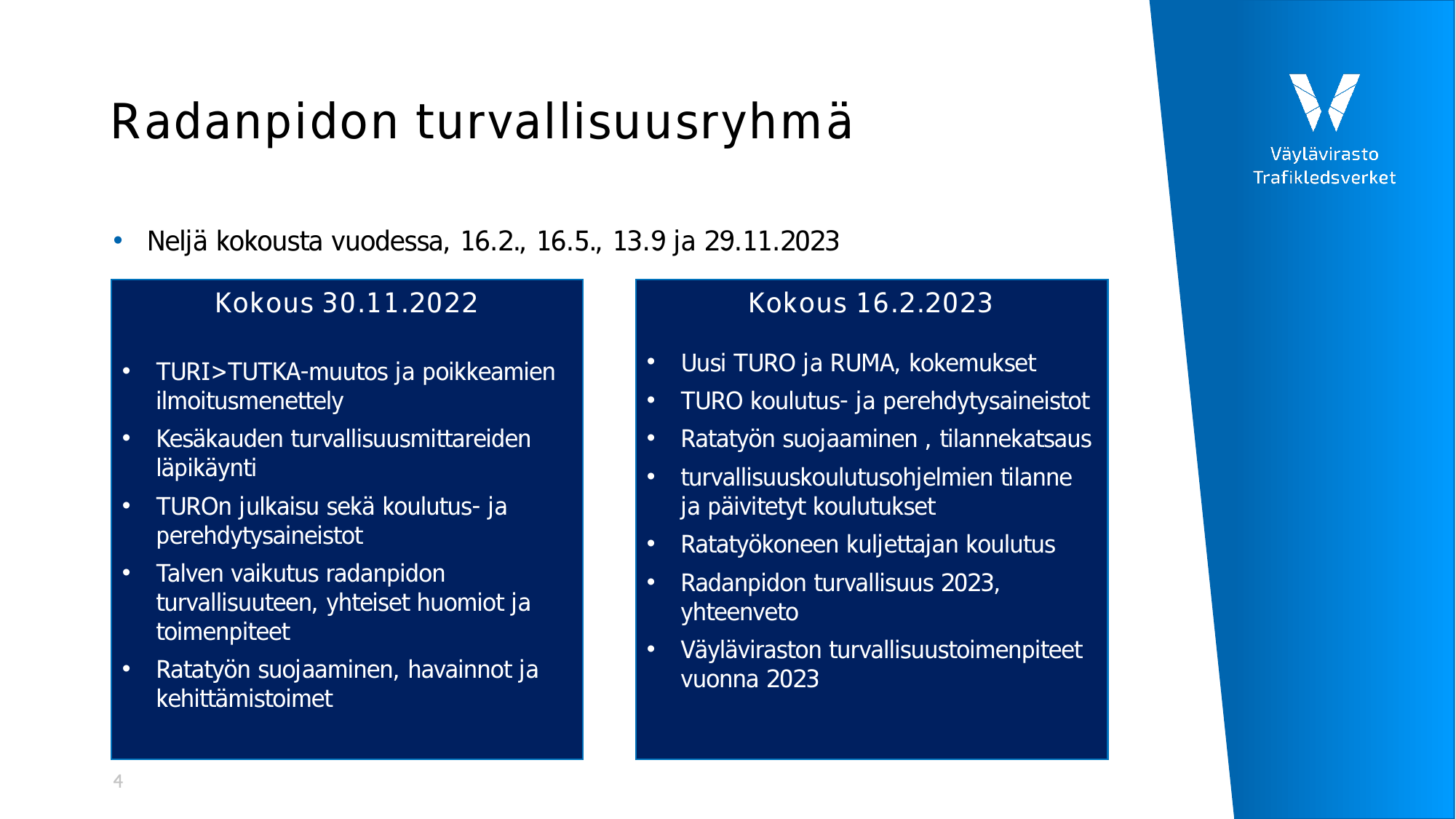

# Radanpidon turvallisuusryhmä
Neljä kokousta vuodessa, 16.2., 16.5., 13.9 ja 29.11.2023

Kokous 30.11.2022

TURI>TUTKA-muutos ja poikkeamien ilmoitusmenettely
Kesäkauden turvallisuusmittareiden läpikäynti
TUROn julkaisu sekä koulutus- ja perehdytysaineistot
Talven vaikutus radanpidon turvallisuuteen, yhteiset huomiot ja toimenpiteet
Ratatyön suojaaminen, havainnot ja kehittämistoimet

Kokous 16.2.2023

Uusi TURO ja RUMA, kokemukset
TURO koulutus- ja perehdytysaineistot
Ratatyön suojaaminen , tilannekatsaus
turvallisuuskoulutusohjelmien tilanne ja päivitetyt koulutukset
Ratatyökoneen kuljettajan koulutus
Radanpidon turvallisuus 2023, yhteenveto
Väyläviraston turvallisuustoimenpiteet vuonna 2023
4